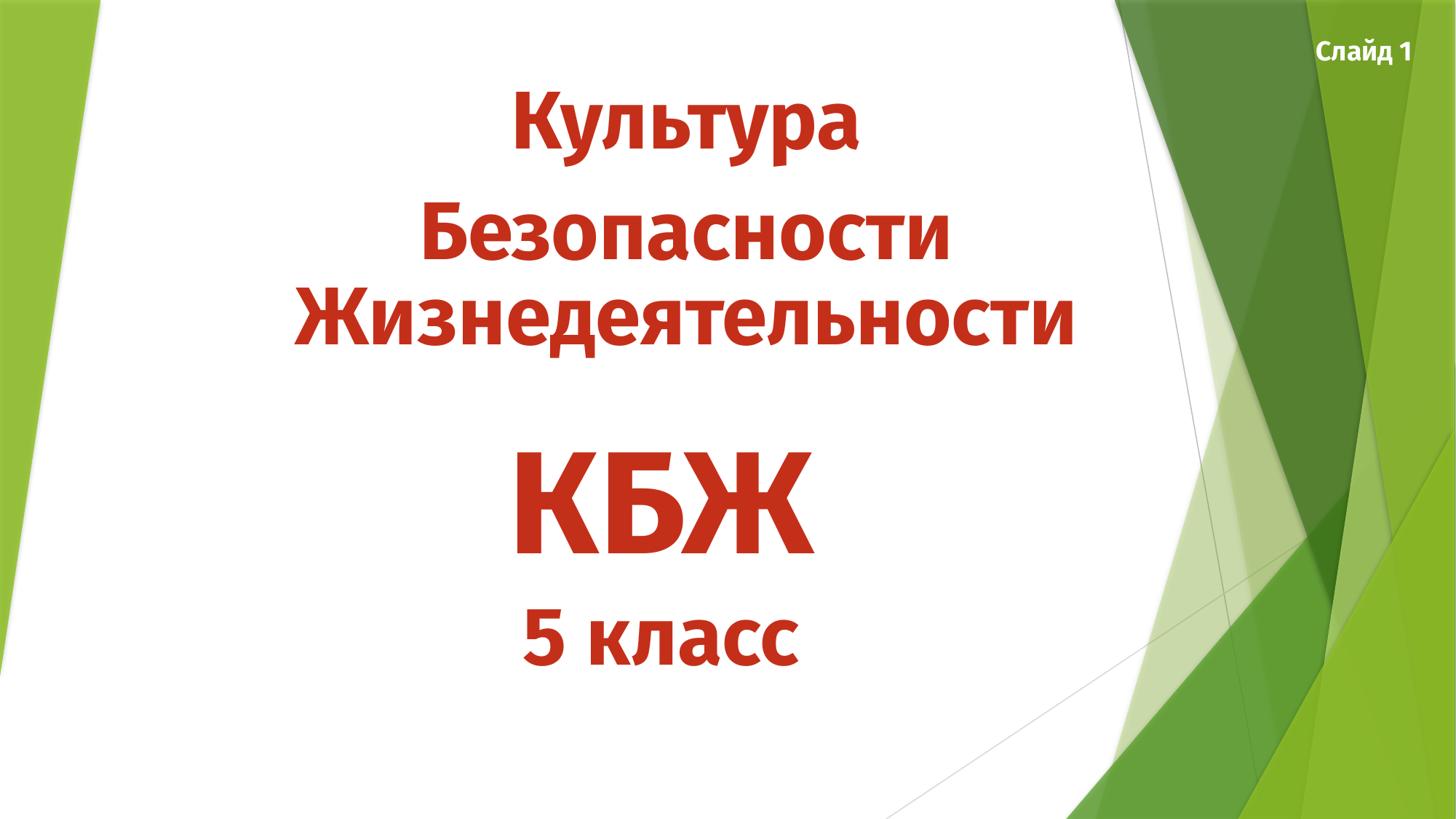

Слайд 1
Культура
Безопасности
Жизнедеятельности
КБЖ
5 класс